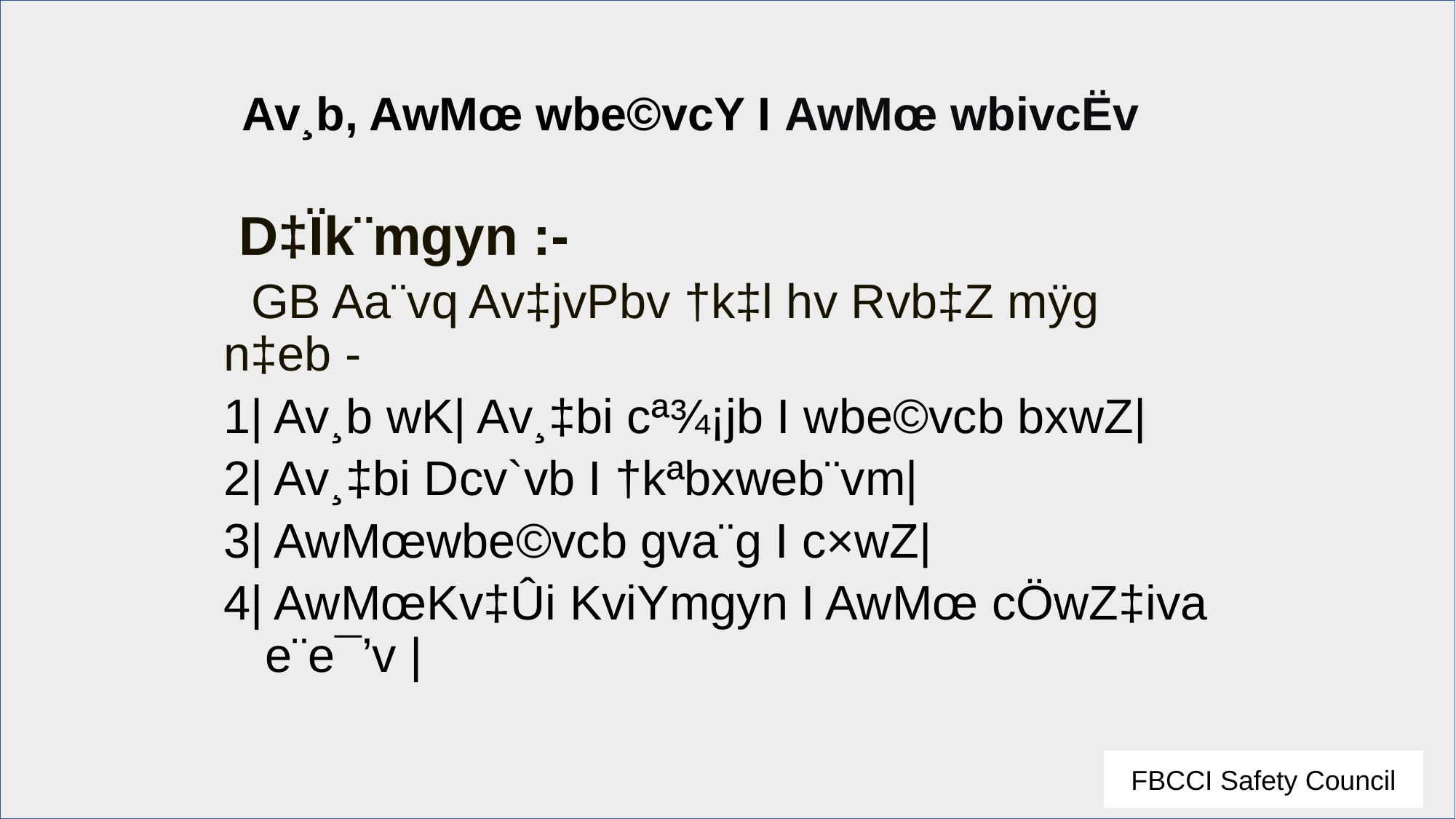

Av¸b, AwMœ wbe©vcY I AwMœ wbivcËv
#
 D‡Ïk¨mgyn :-
  GB Aa¨vq Av‡jvPbv †k‡l hv Rvb‡Z mÿg n‡eb -
1| Av¸b wK| Av¸‡bi cª¾¡jb I wbe©vcb bxwZ|
2| Av¸‡bi Dcv`vb I †kªbxweb¨vm|
3| AwMœwbe©vcb gva¨g I c×wZ|
4| AwMœKv‡Ûi KviYmgyn I AwMœ cÖwZ‡iva e¨e¯’v |

FBCCI Safety Council